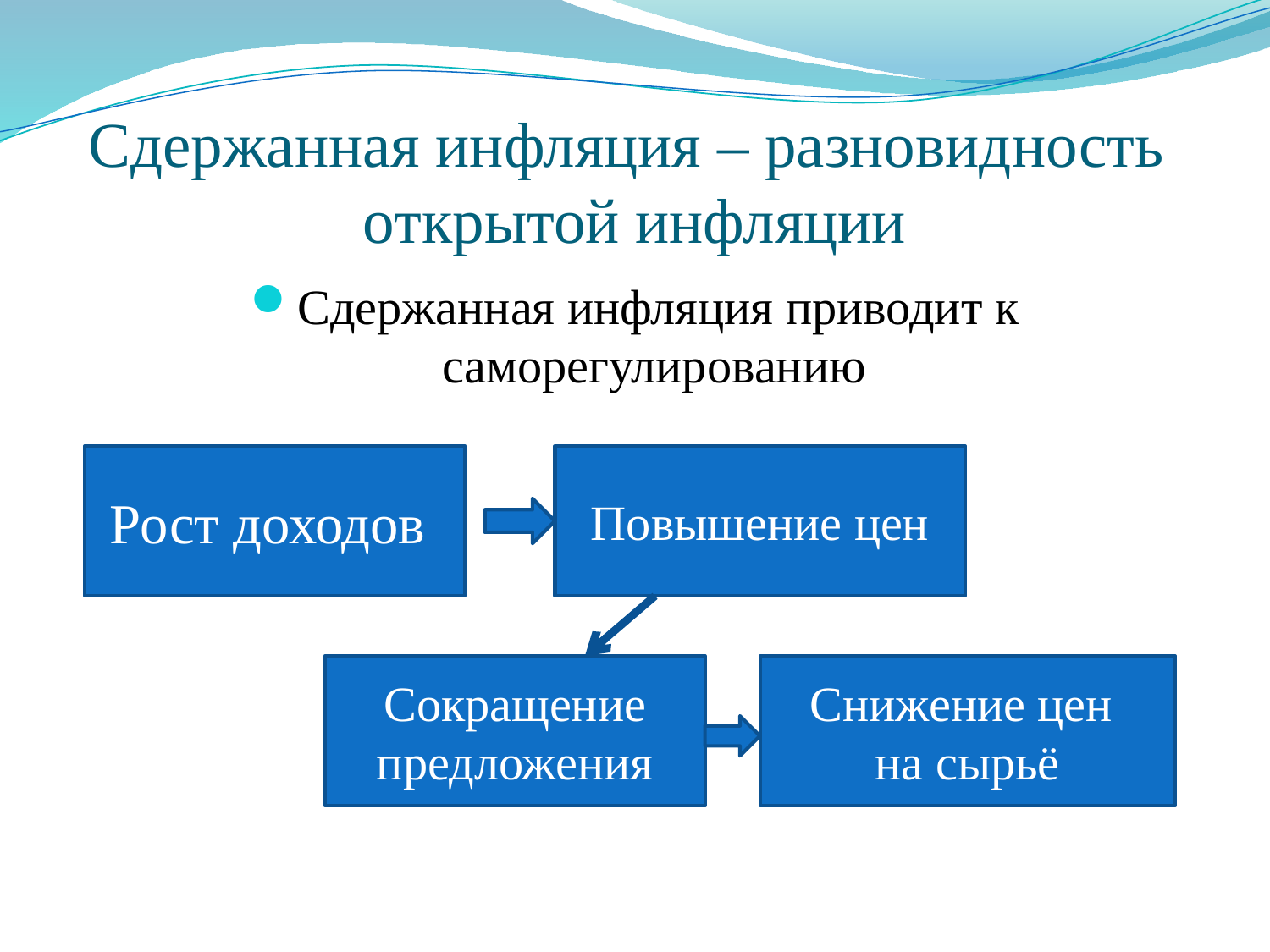

# Сдержанная инфляция – разновидность открытой инфляции
Сдержанная инфляция приводит к саморегулированию

Рост доходов
Повышение цен

Сокращение предложения
Снижение цен
на сырьё